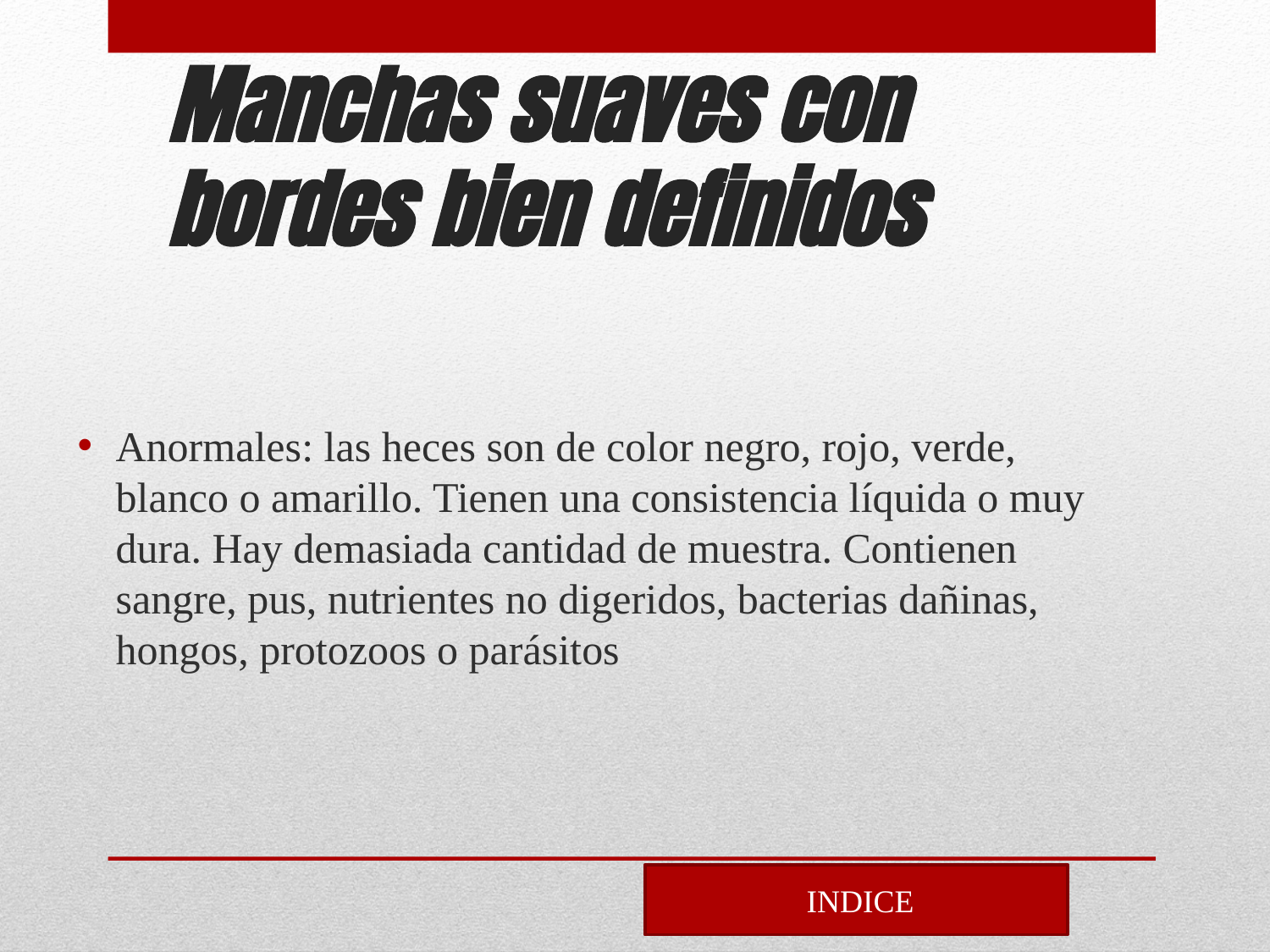

# Manchas suaves con bordes bien definidos
Anormales: las heces son de color negro, rojo, verde, blanco o amarillo. Tienen una consistencia líquida o muy dura. Hay demasiada cantidad de muestra. Contienen sangre, pus, nutrientes no digeridos, bacterias dañinas, hongos, protozoos o parásitos
 INDICE